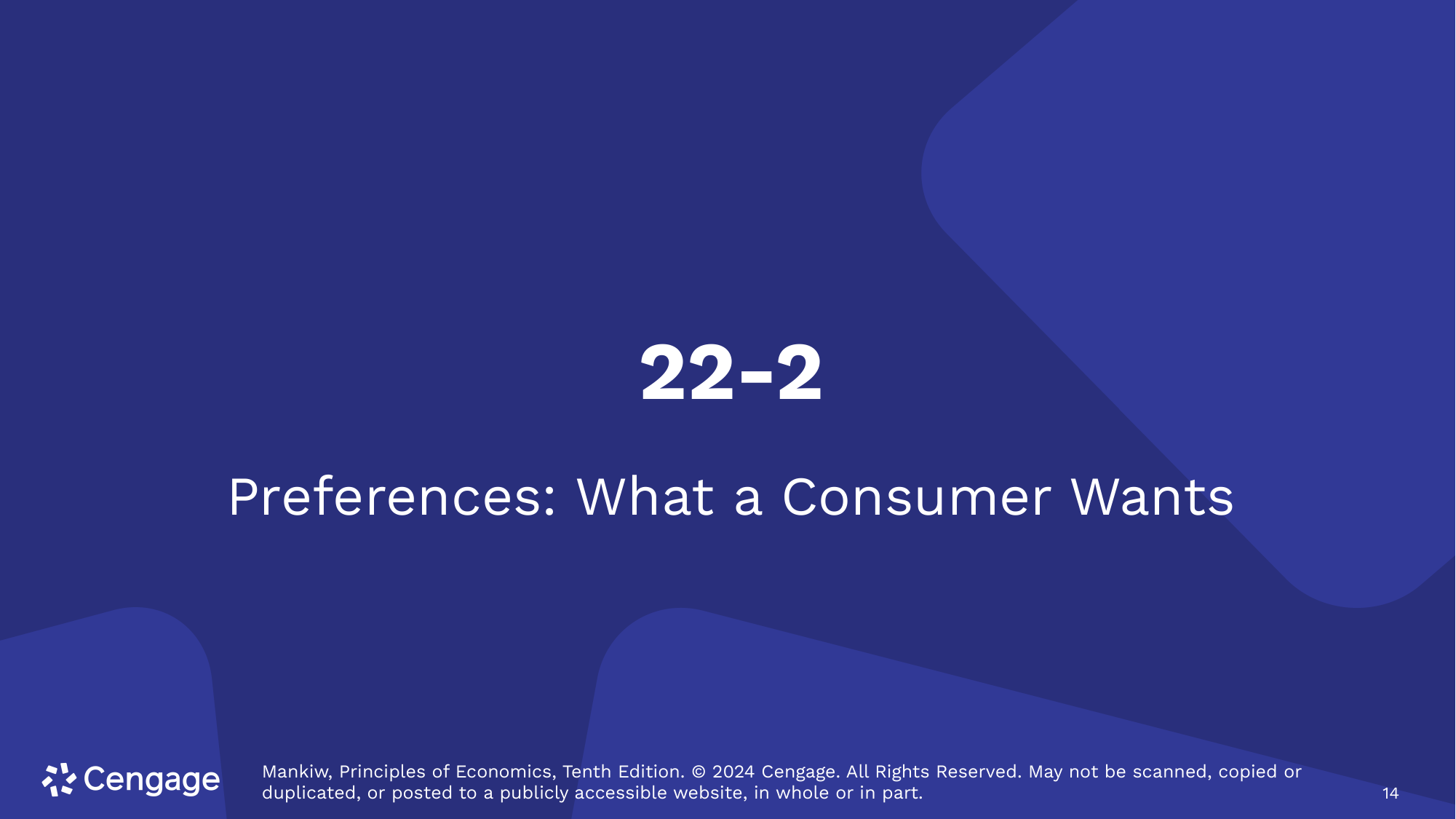

# 22-2
Preferences: What a Consumer Wants